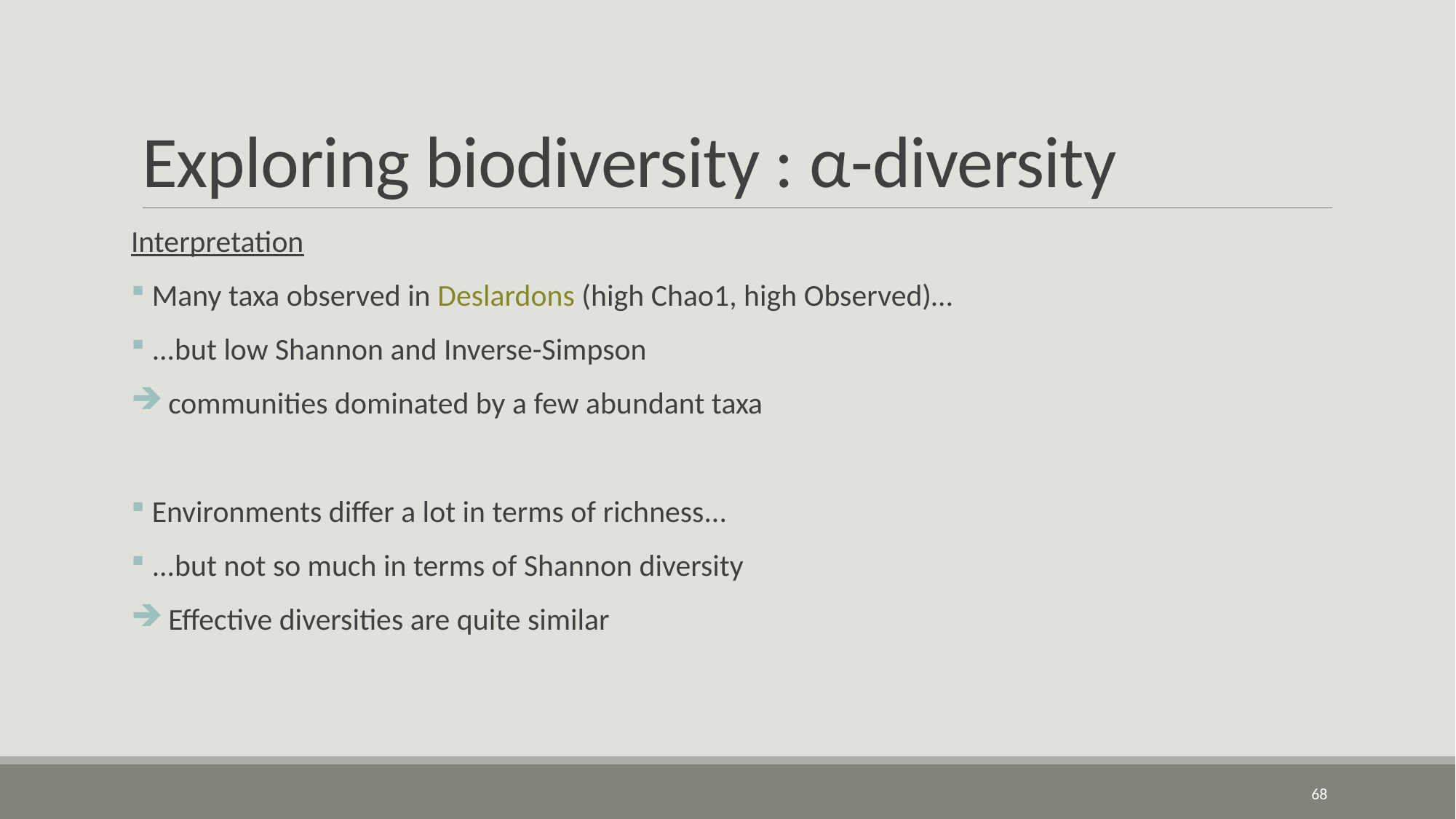

# Exploring biodiversity : α-diversity
Interpretation
 Many taxa observed in Deslardons (high Chao1, high Observed)…
 ...but low Shannon and Inverse-Simpson
 communities dominated by a few abundant taxa

 Environments differ a lot in terms of richness...
 ...but not so much in terms of Shannon diversity
 Effective diversities are quite similar

68